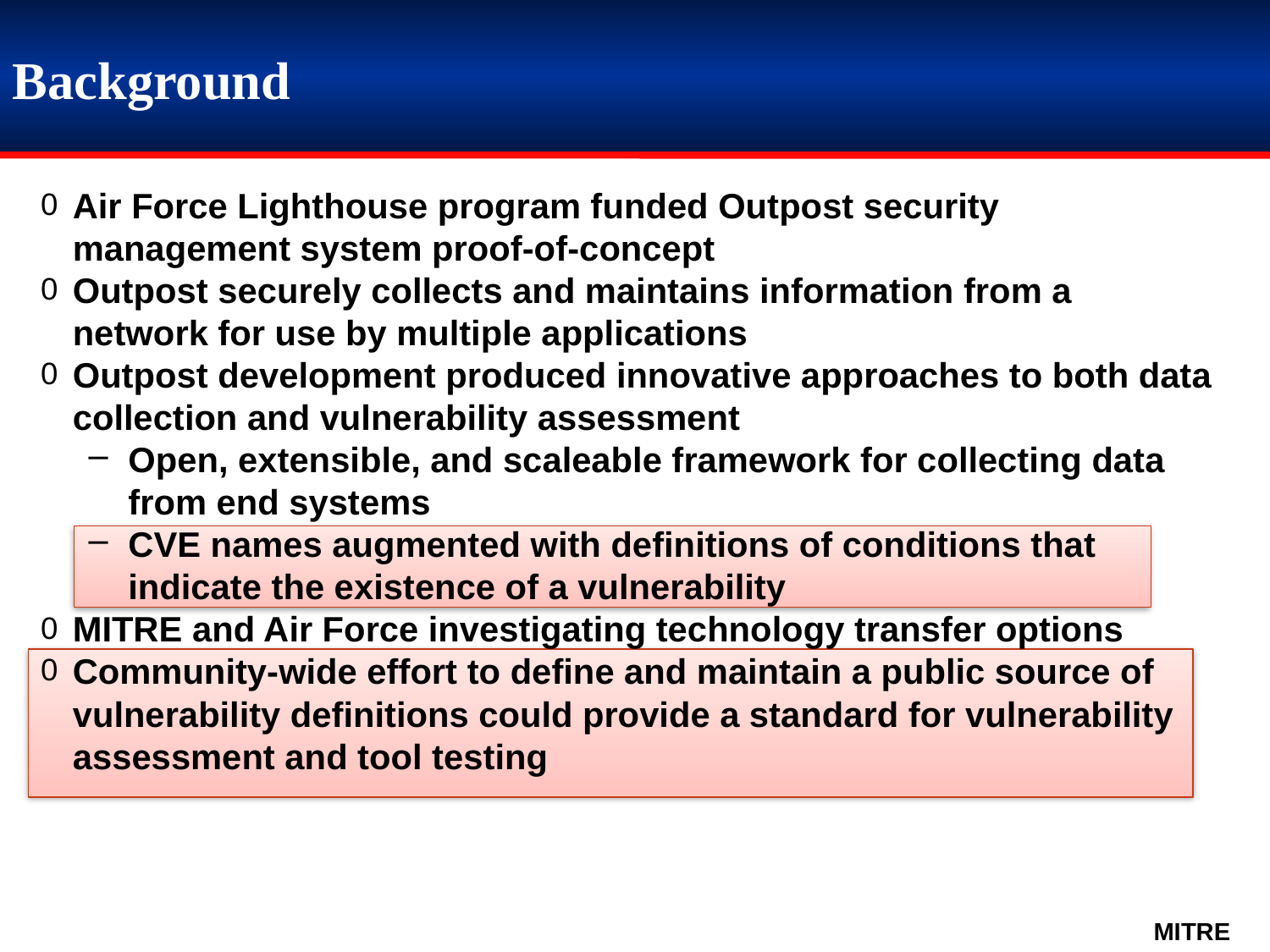

# Background
Air Force Lighthouse program funded Outpost security management system proof-of-concept
Outpost securely collects and maintains information from a network for use by multiple applications
Outpost development produced innovative approaches to both data collection and vulnerability assessment
Open, extensible, and scaleable framework for collecting data from end systems
CVE names augmented with definitions of conditions that indicate the existence of a vulnerability
MITRE and Air Force investigating technology transfer options
Community-wide effort to define and maintain a public source of vulnerability definitions could provide a standard for vulnerability assessment and tool testing